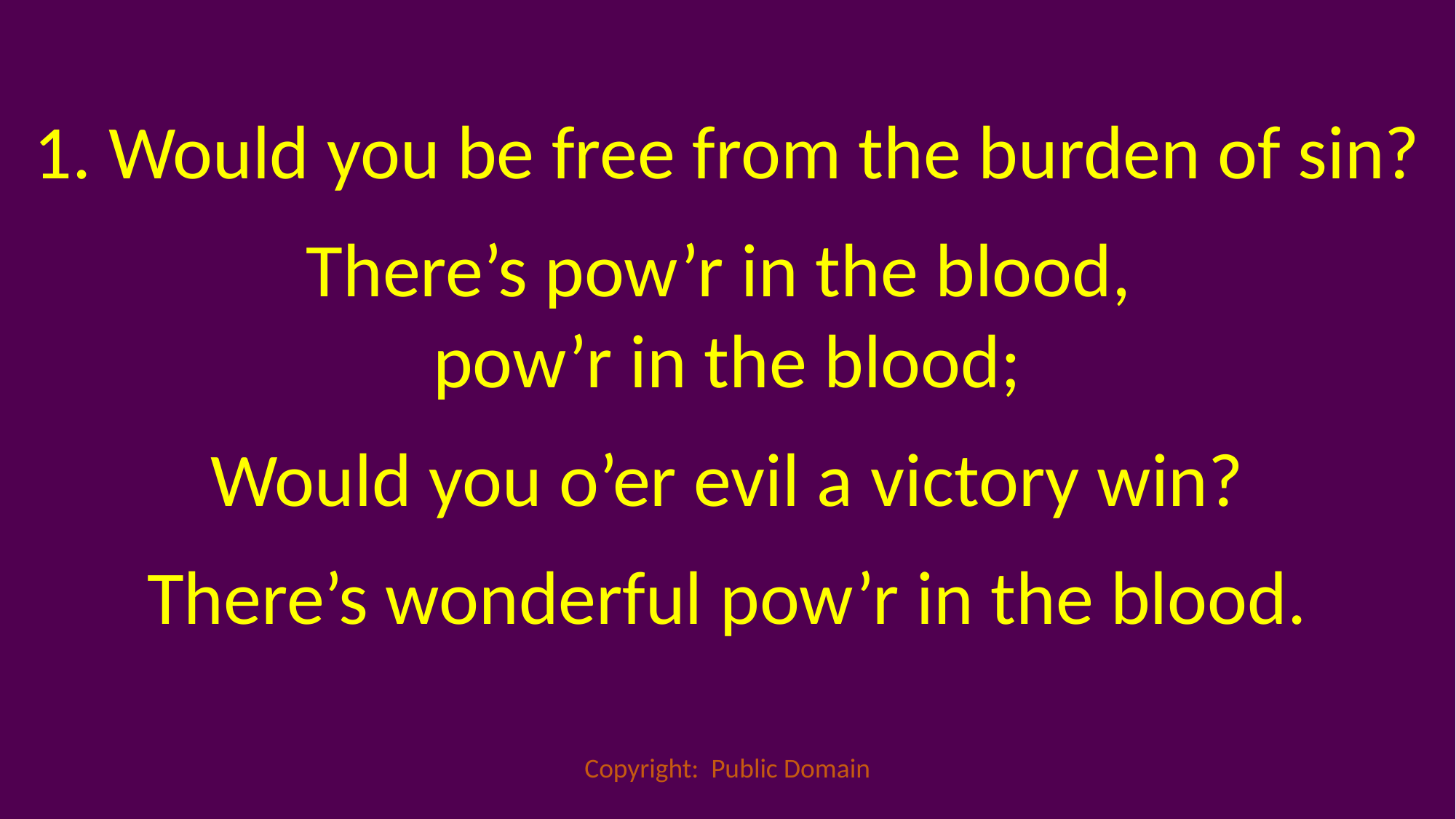

1. Would you be free from the burden of sin?
There’s pow’r in the blood,
pow’r in the blood;
Would you o’er evil a victory win?
There’s wonderful pow’r in the blood.
Copyright:  Public Domain